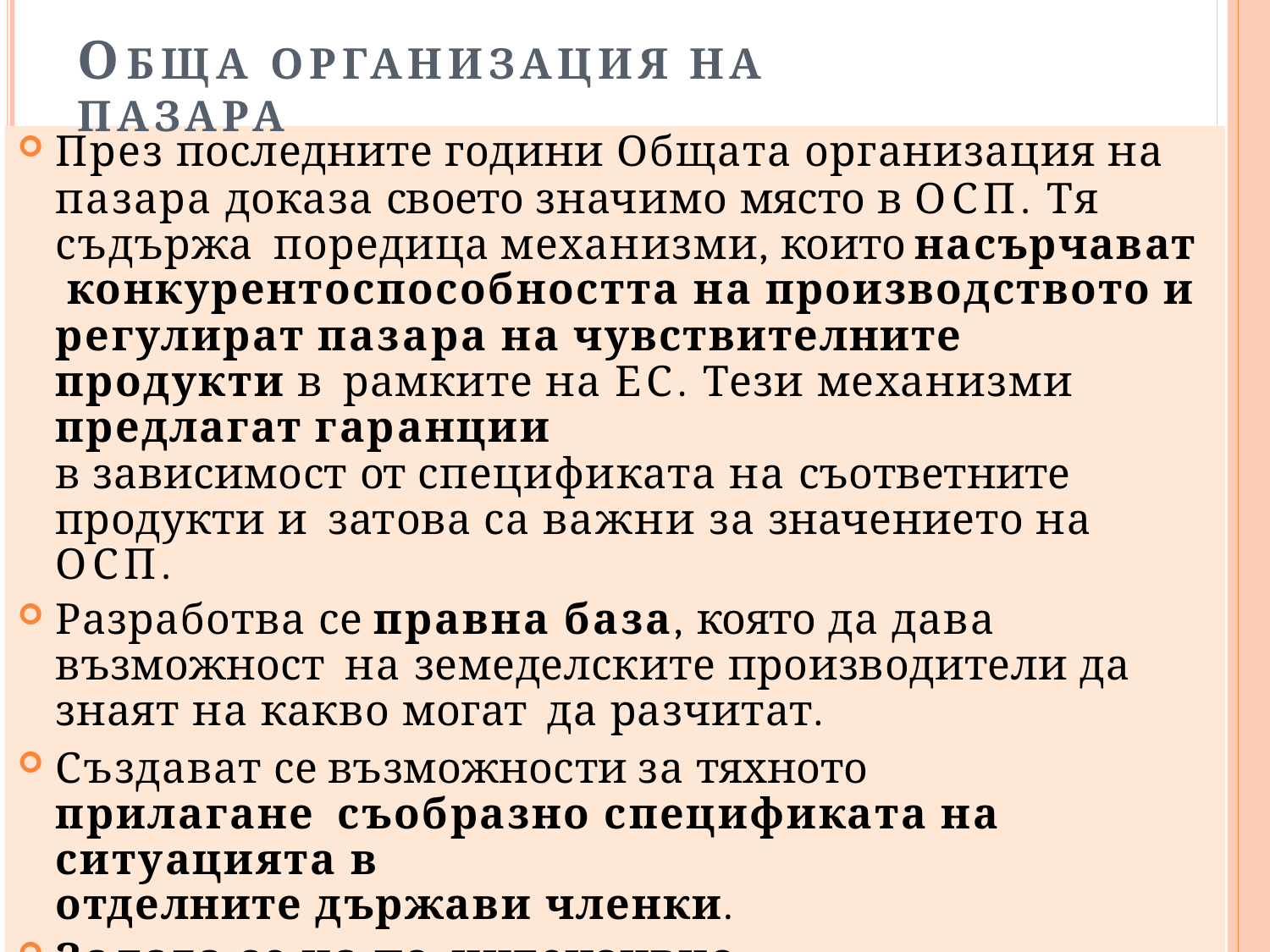

# ОБЩА ОРГАНИЗАЦИЯ НА ПАЗАРА
През последните години Общата организация на
пазара доказа своето значимо място в ОСП. Тя съдържа  поредица механизми, които насърчават  конкурентоспособността на производството и
регулират пазара на чувствителните продукти в  рамките на ЕС. Тези механизми предлагат гаранции
в зависимост от спецификата на съответните продукти и  затова са важни за значението на ОСП.
Разработва се правна база, която да дава възможност  на земеделските производители да знаят на какво могат  да разчитат.
Създават се възможности за тяхното прилагане  съобразно спецификата на ситуацията в
отделните държави членки.
Залага се на по-интензивно насърчаване на
късите вериги за доставка.